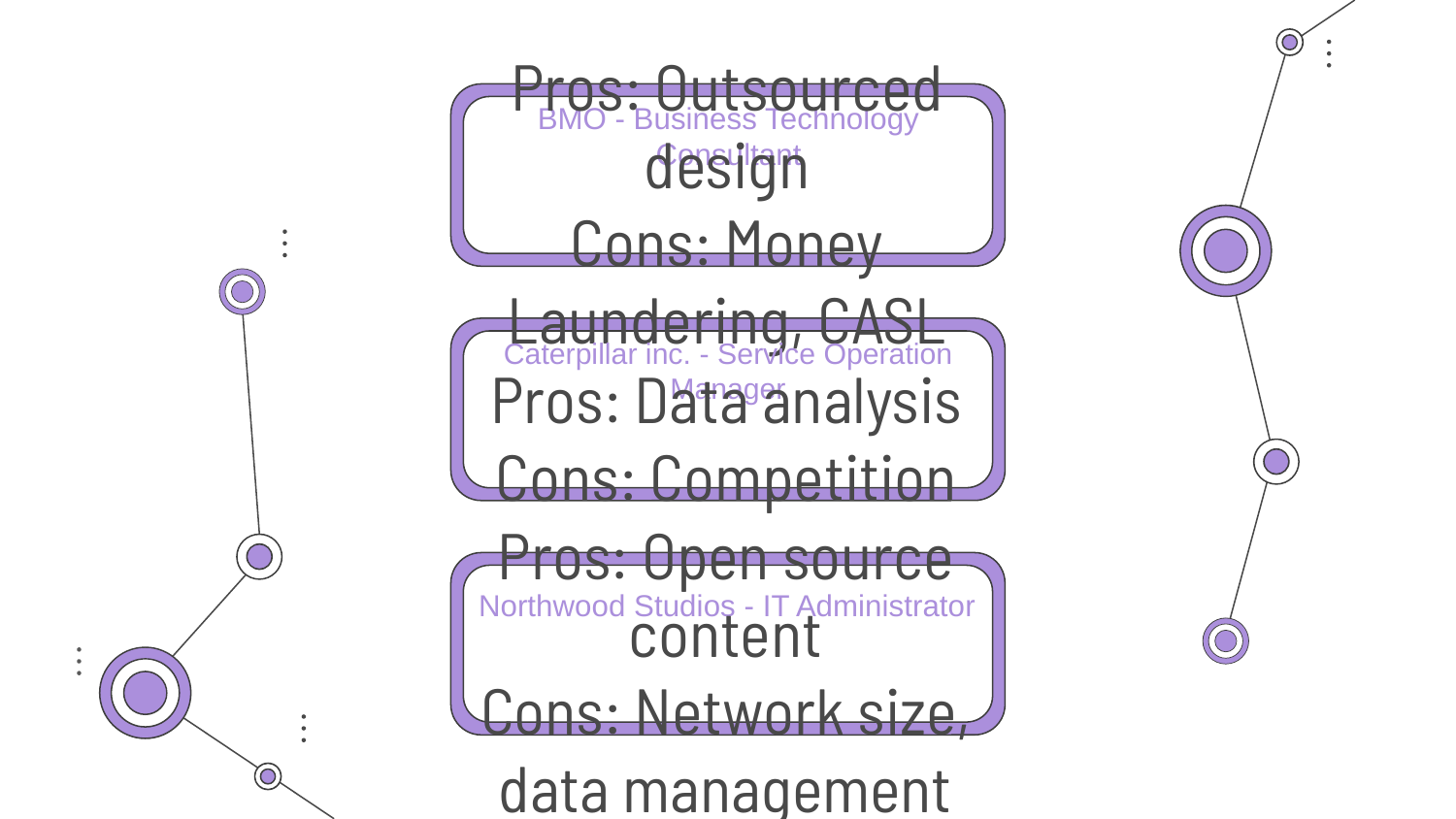

# BMO - Business Technology Consultant
Pros: Outsourced design
Cons: Money Laundering, CASL

Caterpillar inc. - Service Operation Manager
Pros: Data analysis
Cons: Competition

Northwood Studios - IT Administrator
Pros: Open source content
Cons: Network size, data management